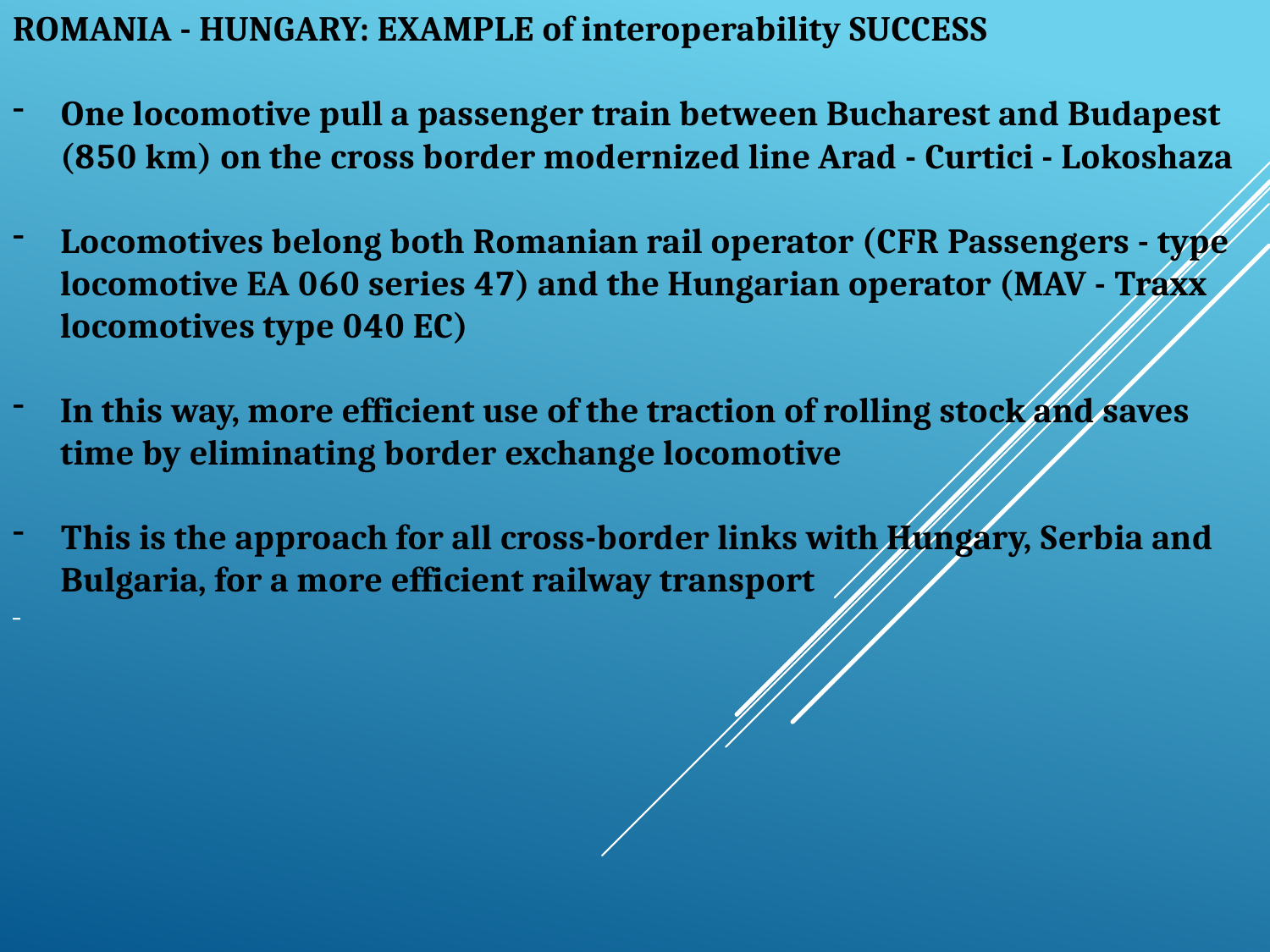

ROMANIA - HUNGARY: EXAMPLE of interoperability SUCCESS

One locomotive pull a passenger train between Bucharest and Budapest (850 km) on the cross border modernized line Arad - Curtici - Lokoshaza

Locomotives belong both Romanian rail operator (CFR Passengers - type locomotive EA 060 series 47) and the Hungarian operator (MAV - Traxx locomotives type 040 EC)

In this way, more efficient use of the traction of rolling stock and saves time by eliminating border exchange locomotive

This is the approach for all cross-border links with Hungary, Serbia and Bulgaria, for a more efficient railway transport
-